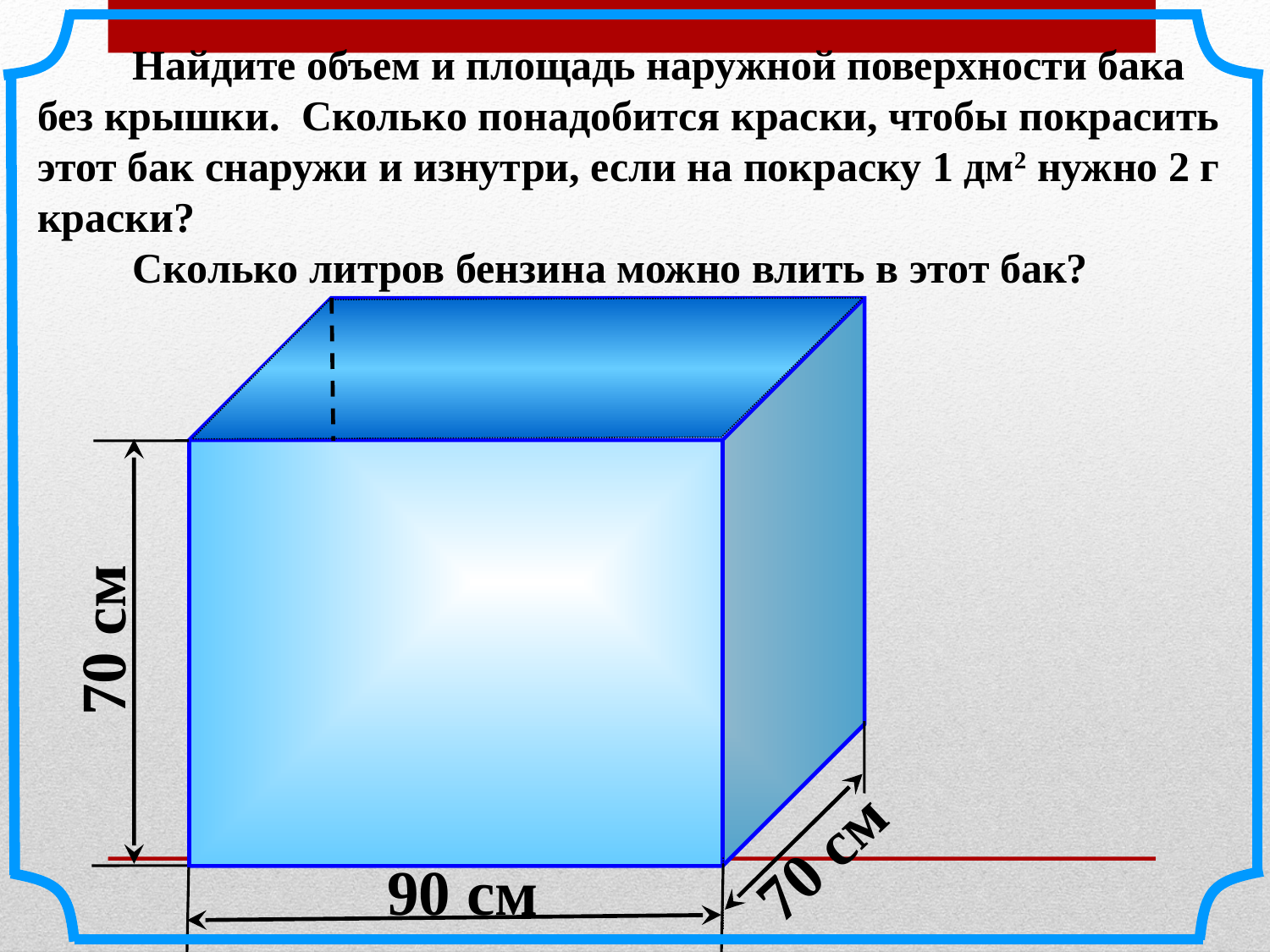

Найдите объем и площадь наружной поверхности бака без крышки.  Сколько понадобится краски, чтобы покрасить этот бак снаружи и изнутри, если на покраску 1 дм2 нужно 2 г краски?
         Сколько литров бензина можно влить в этот бак?

70 см

70 см
90 см